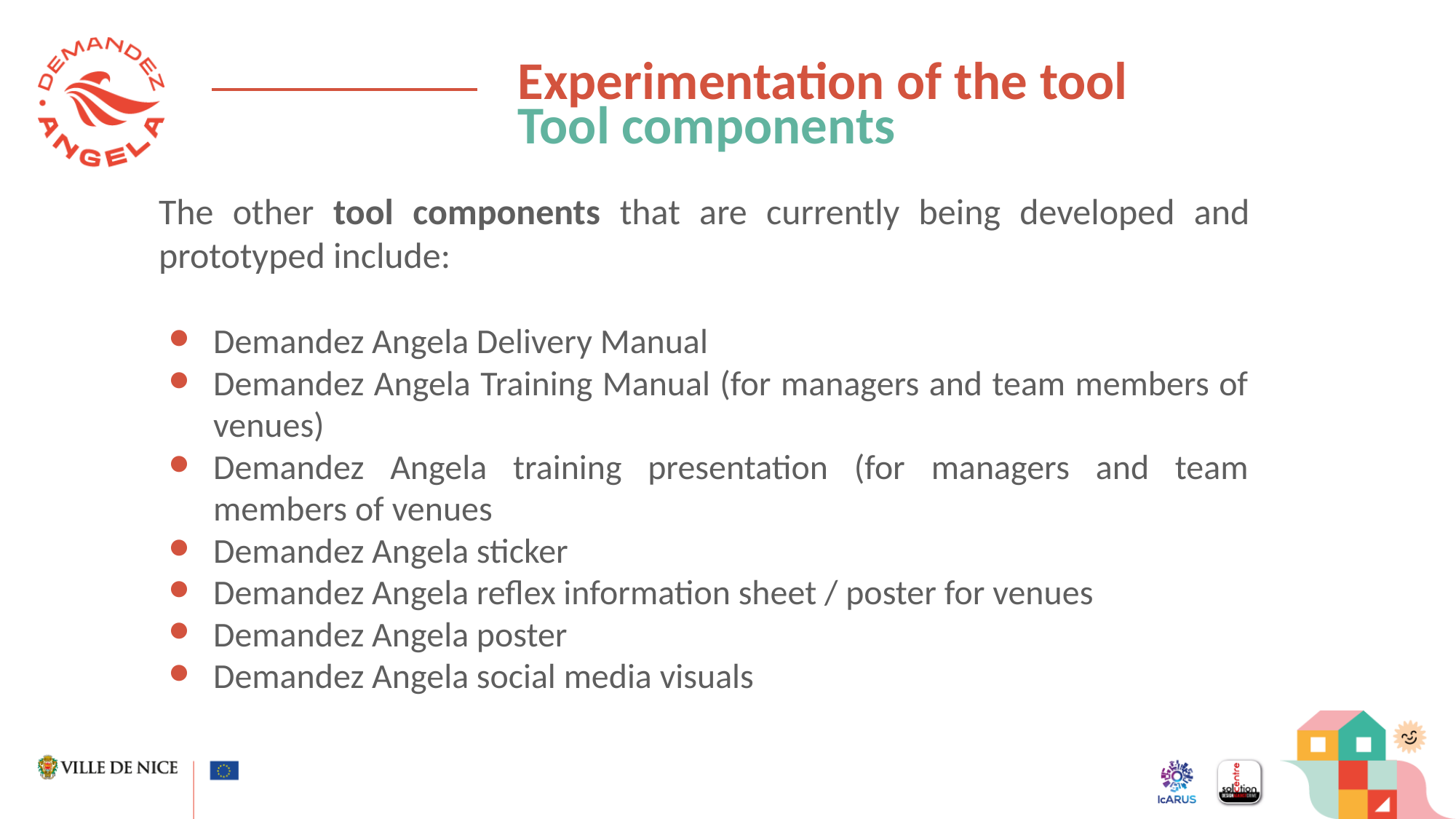

Experimentation of the tool
Tool components
The other tool components that are currently being developed and prototyped include:

Demandez Angela Delivery Manual
Demandez Angela Training Manual (for managers and team members of venues)
Demandez Angela training presentation (for managers and team members of venues
Demandez Angela sticker
Demandez Angela reflex information sheet / poster for venues
Demandez Angela poster
Demandez Angela social media visuals